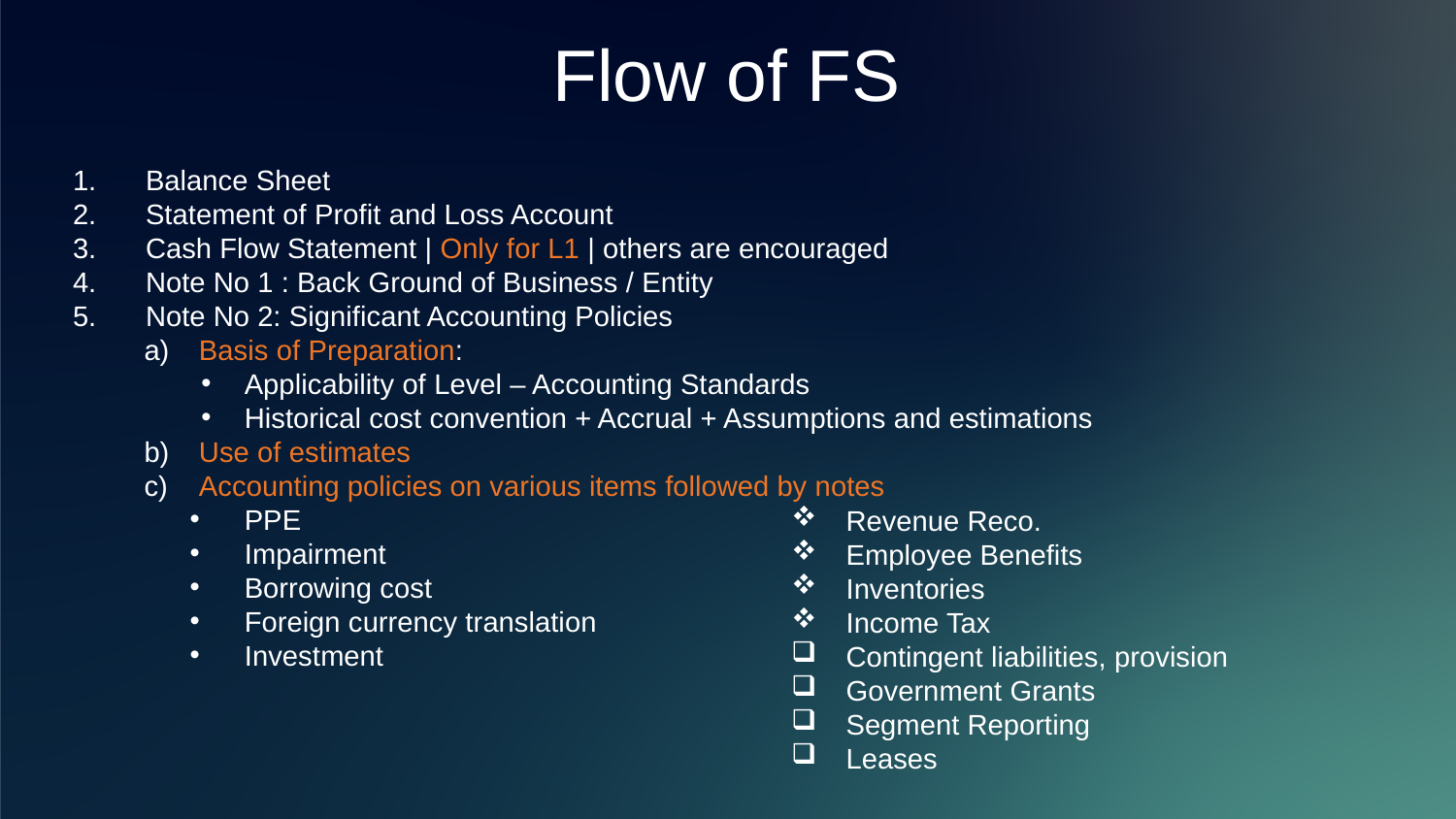

# Flow of FS
Balance Sheet
Statement of Profit and Loss Account
Cash Flow Statement | Only for L1 | others are encouraged
Note No 1 : Back Ground of Business / Entity
Note No 2: Significant Accounting Policies
Basis of Preparation:
Applicability of Level – Accounting Standards
Historical cost convention + Accrual + Assumptions and estimations
Use of estimates
Accounting policies on various items followed by notes
PPE
Impairment
Borrowing cost
Foreign currency translation
Investment

Revenue Reco.
Employee Benefits
Inventories
Income Tax
Contingent liabilities, provision
Government Grants
Segment Reporting
Leases